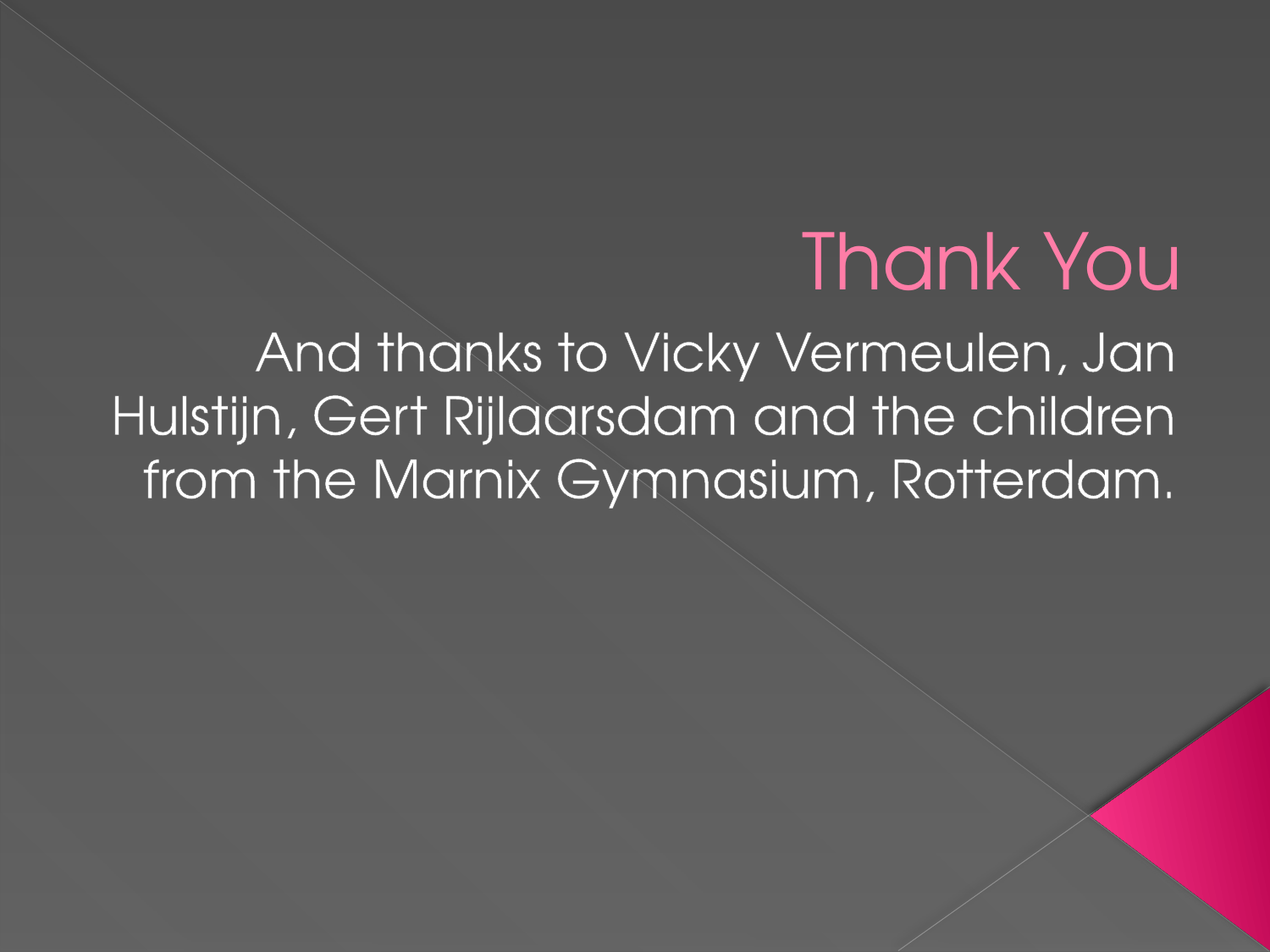

# Thank You
And thanks to Vicky Vermeulen, Jan Hulstijn, Gert Rijlaarsdam and the children from the Marnix Gymnasium, Rotterdam.